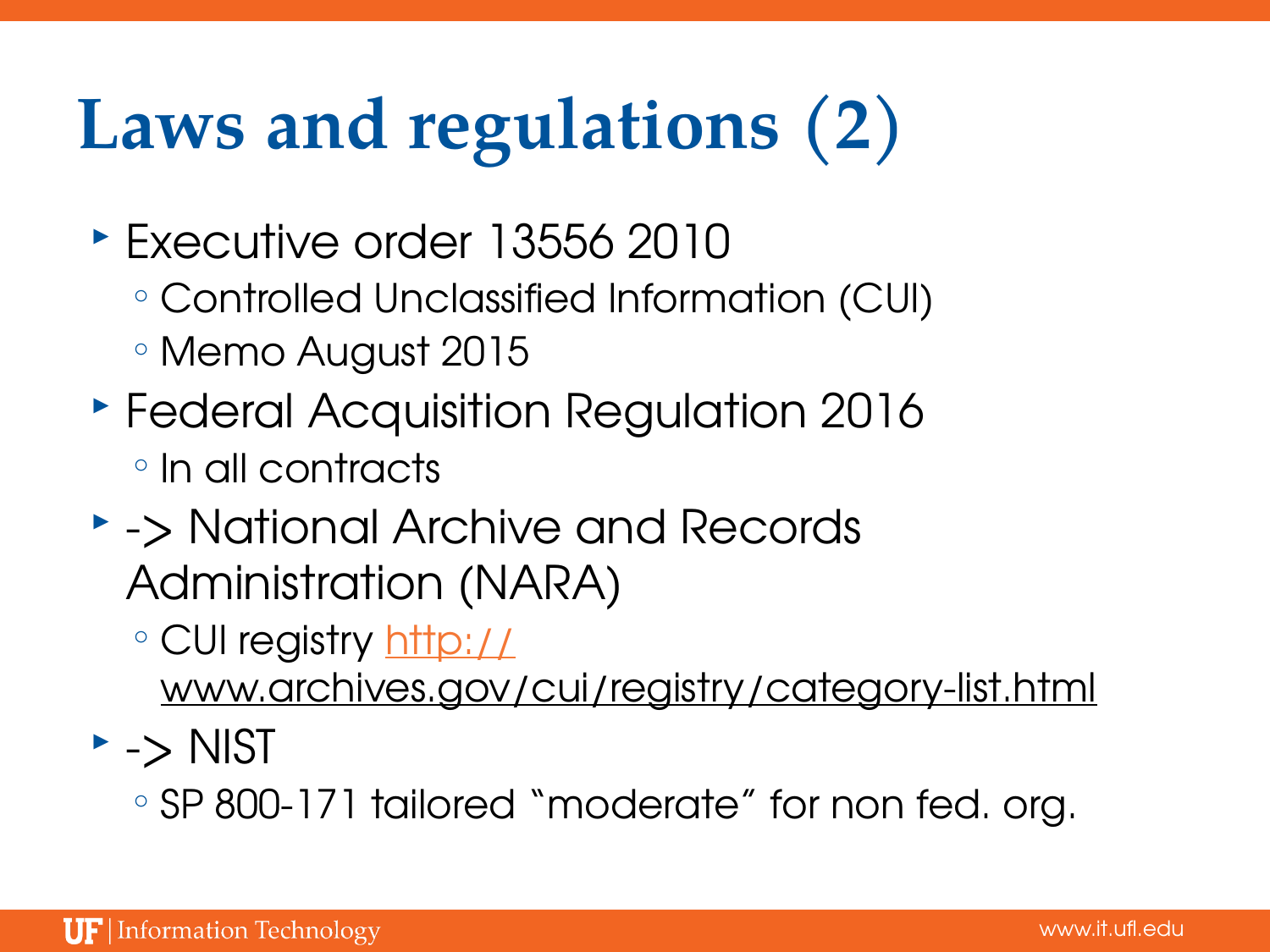

# Laws and regulations (2)
Executive order 13556 2010
Controlled Unclassified Information (CUI)
Memo August 2015
Federal Acquisition Regulation 2016
In all contracts
-> National Archive and Records Administration (NARA)
CUI registry http://www.archives.gov/cui/registry/category-list.html
-> NIST
SP 800-171 tailored “moderate” for non fed. org.